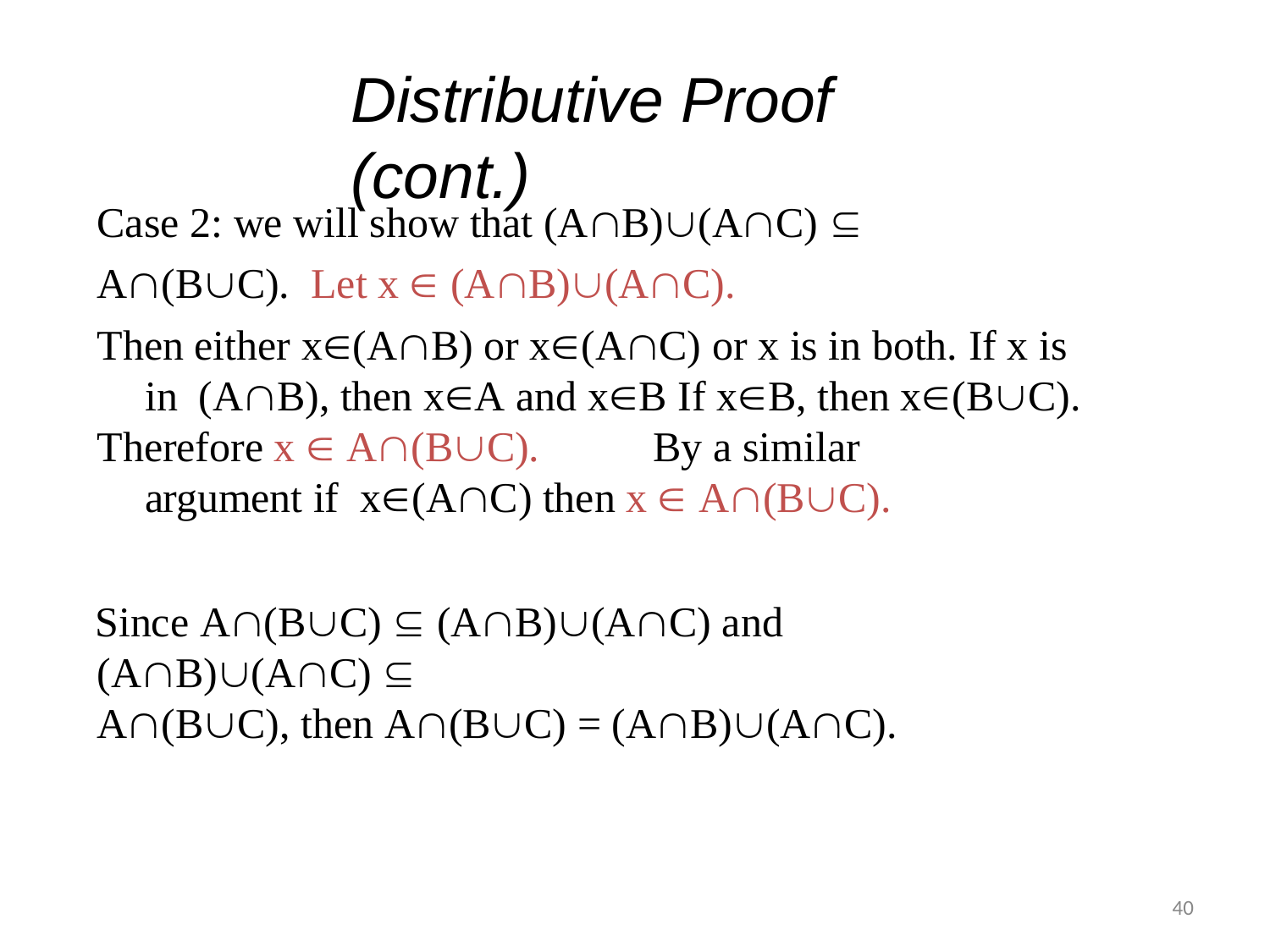

# Distributive Proof (cont.)
Case 2: we will show that (A∩B)∪(A∩C) ⊆ A∩(B∪C).  Let x ∈ (A∩B)∪(A∩C).
Then either x∈(A∩B) or x∈(A∩C) or x is in both. If x is in  (A∩B), then x∈A and x∈B If x∈B, then x∈(B∪C).
Therefore x ∈ A∩(B∪C).	By a similar argument if  x∈(A∩C) then x ∈ A∩(B∪C).

Since A∩(B∪C) ⊆ (A∩B)∪(A∩C) and (A∩B)∪(A∩C) ⊆
A∩(B∪C), then A∩(B∪C) = (A∩B)∪(A∩C).
40